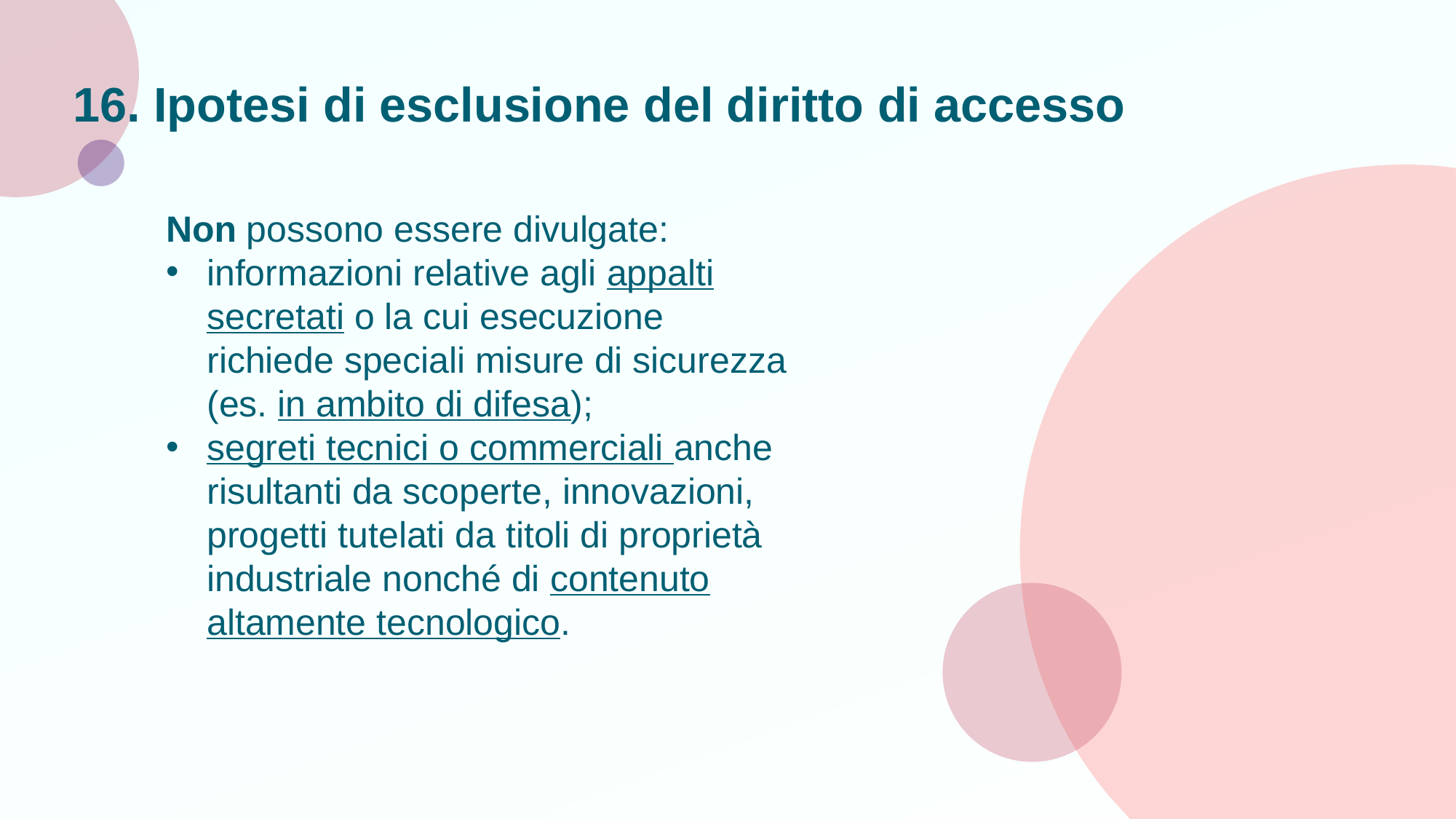

# 16. Ipotesi di esclusione del diritto di accesso
Non possono essere divulgate:
informazioni relative agli appalti secretati o la cui esecuzione richiede speciali misure di sicurezza (es. in ambito di difesa);
segreti tecnici o commerciali anche risultanti da scoperte, innovazioni, progetti tutelati da titoli di proprietà industriale nonché di contenuto altamente tecnologico.